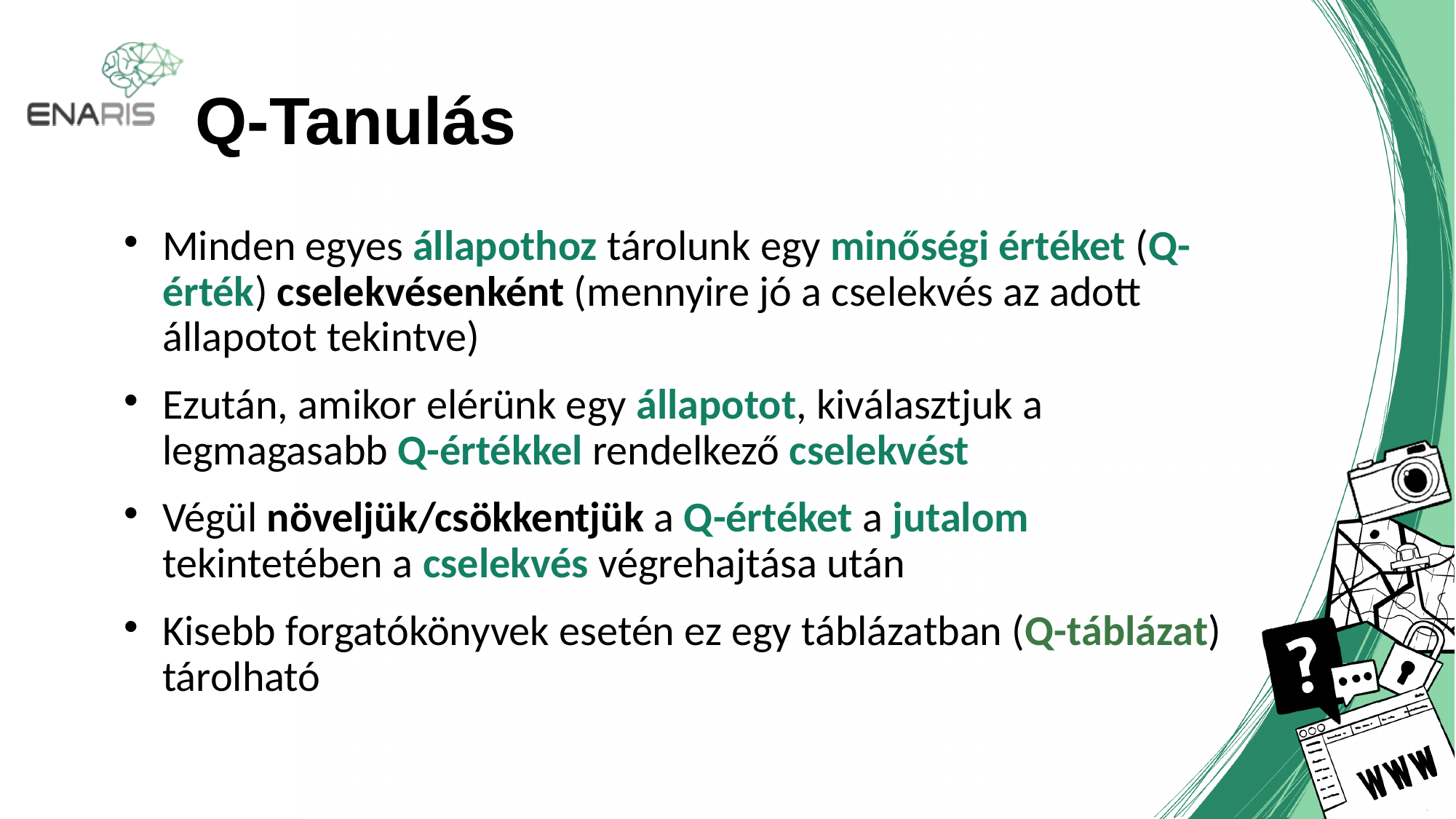

# Q-Tanulás
Minden egyes állapothoz tárolunk egy minőségi értéket (Q-érték) cselekvésenként (mennyire jó a cselekvés az adott állapotot tekintve)
Ezután, amikor elérünk egy állapotot, kiválasztjuk a legmagasabb Q-értékkel rendelkező cselekvést
Végül növeljük/csökkentjük a Q-értéket a jutalom tekintetében a cselekvés végrehajtása után
Kisebb forgatókönyvek esetén ez egy táblázatban (Q-táblázat) tárolható